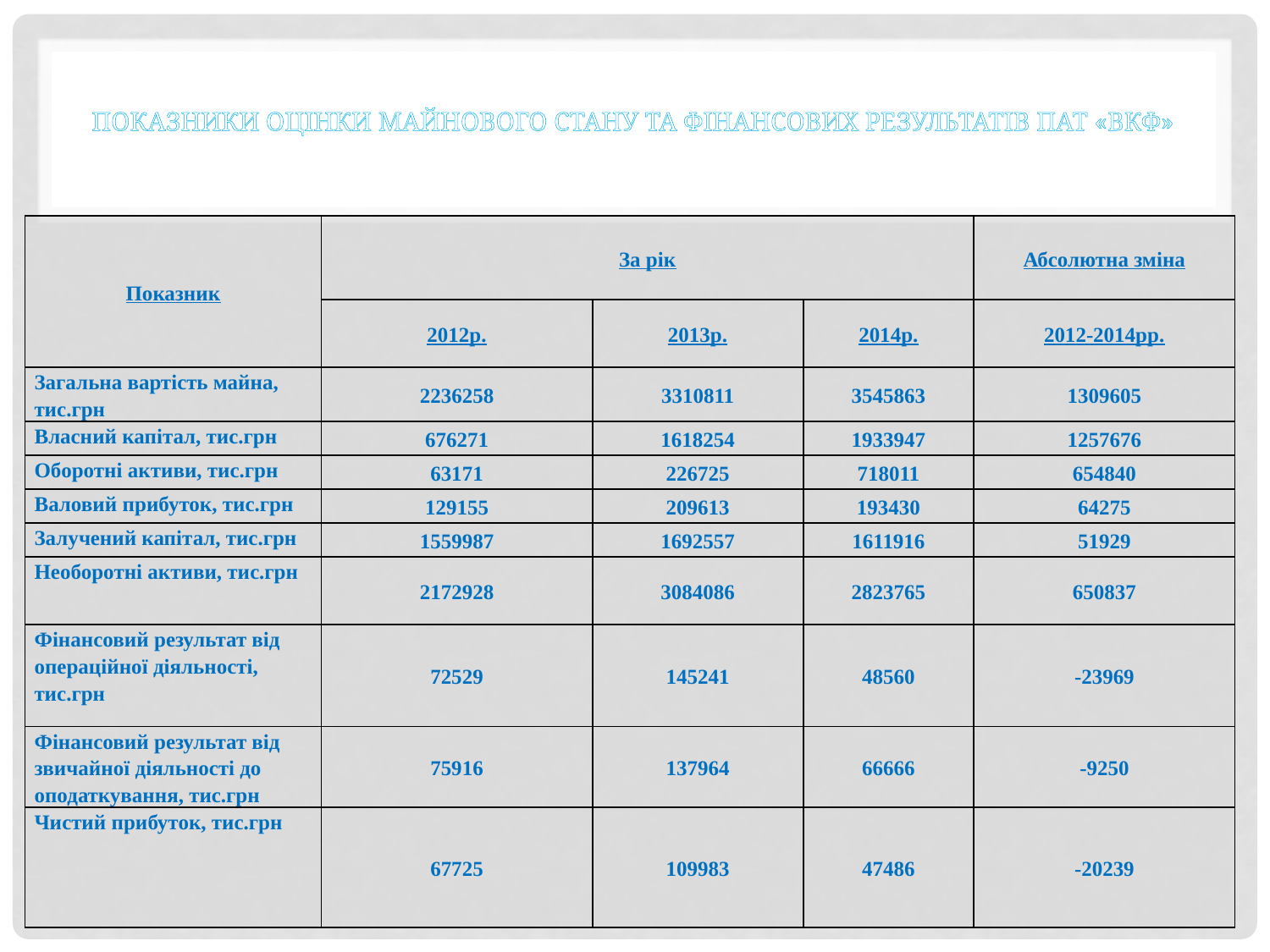

# Показники оцінки майнового стану та фінансових результатів ПАТ «ВКФ»
| Показник | За рік |  |  | Абсолютна зміна |
| --- | --- | --- | --- | --- |
|  | 2012р. | 2013р. | 2014р. | 2012-2014рр. |
| Загальна вартість майна, тис.грн | 2236258 | 3310811 | 3545863 | 1309605 |
| Власний капітал, тис.грн | 676271 | 1618254 | 1933947 | 1257676 |
| Оборотні активи, тис.грн | 63171 | 226725 | 718011 | 654840 |
| Валовий прибуток, тис.грн | 129155 | 209613 | 193430 | 64275 |
| Залучений капітал, тис.грн | 1559987 | 1692557 | 1611916 | 51929 |
| Необоротні активи, тис.грн | 2172928 | 3084086 | 2823765 | 650837 |
| Фінансовий результат від операційної діяльності, тис.грн | 72529 | 145241 | 48560 | -23969 |
| Фінансовий результат від звичайної діяльності до оподаткування, тис.грн | 75916 | 137964 | 66666 | -9250 |
| Чистий прибуток, тис.грн | 67725 | 109983 | 47486 | -20239 |